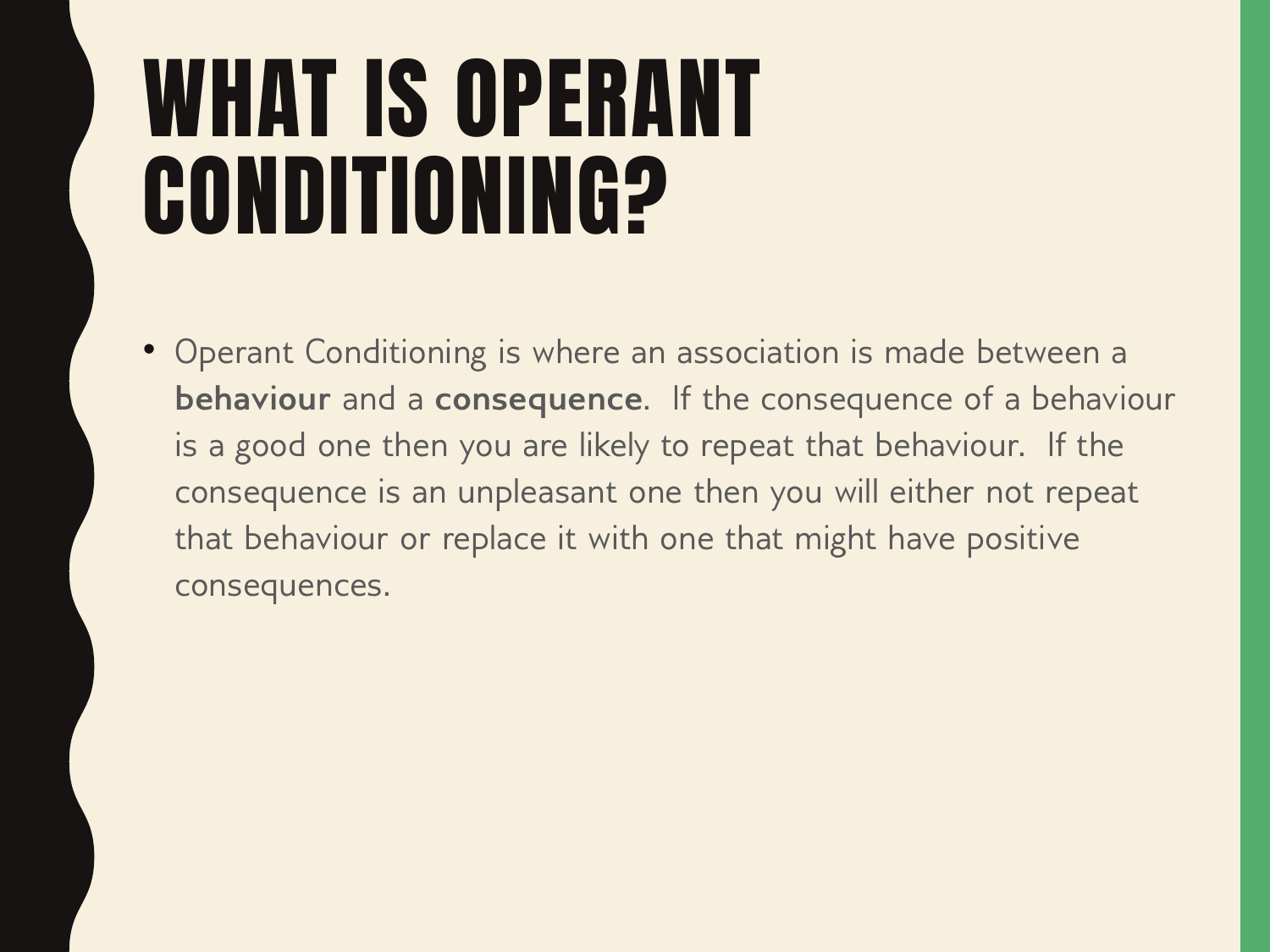

# What is operant conditioning?
Operant Conditioning is where an association is made between a behaviour and a consequence.  If the consequence of a behaviour is a good one then you are likely to repeat that behaviour.  If the consequence is an unpleasant one then you will either not repeat that behaviour or replace it with one that might have positive consequences.